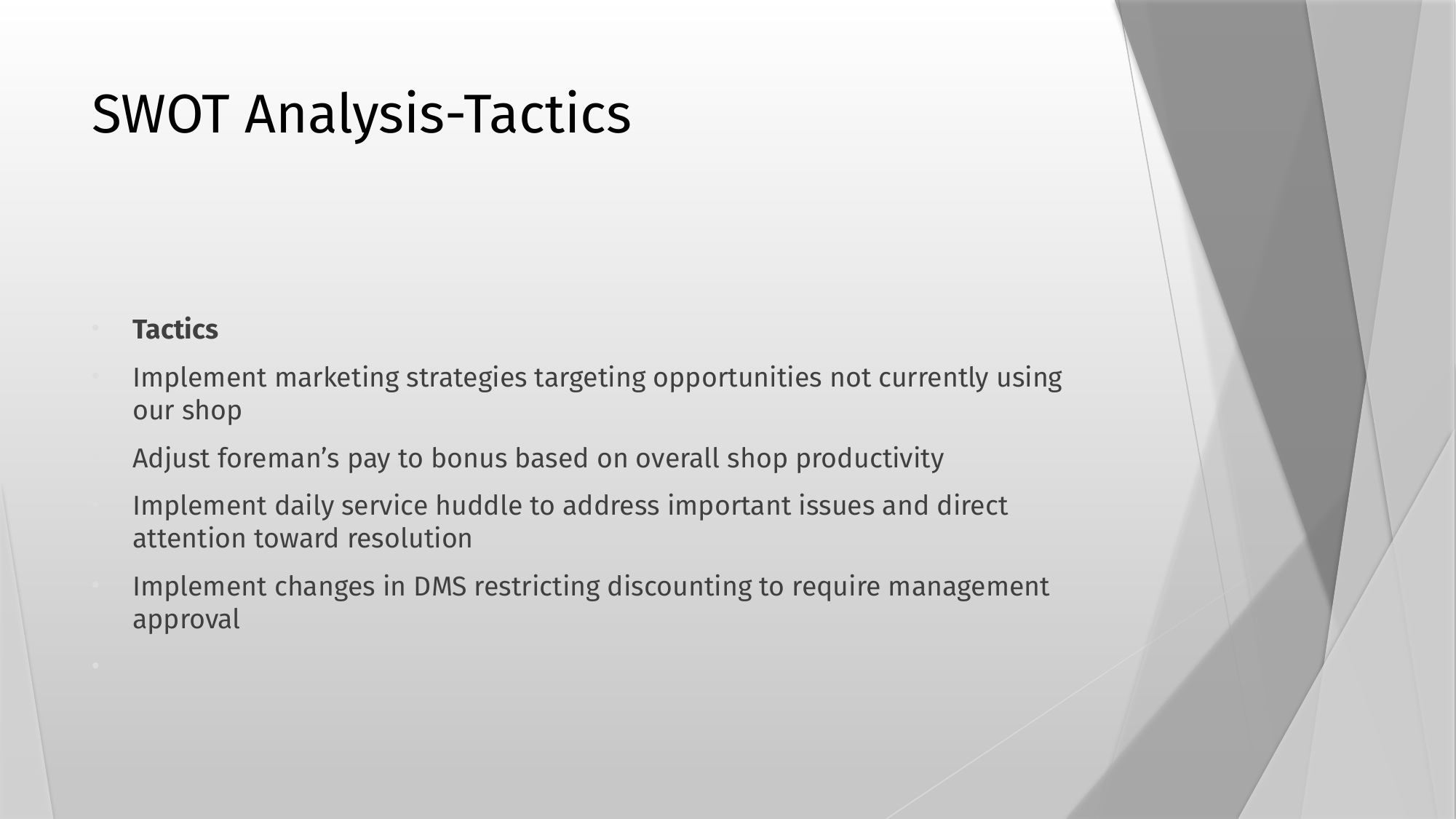

# SWOT Analysis-Tactics

Tactics​
Implement marketing strategies targeting opportunities not currently using our shop​
Adjust foreman’s pay to bonus based on overall shop productivity​
Implement daily service huddle to address important issues and direct attention toward resolution​
Implement changes in DMS restricting discounting to require management approval​
​